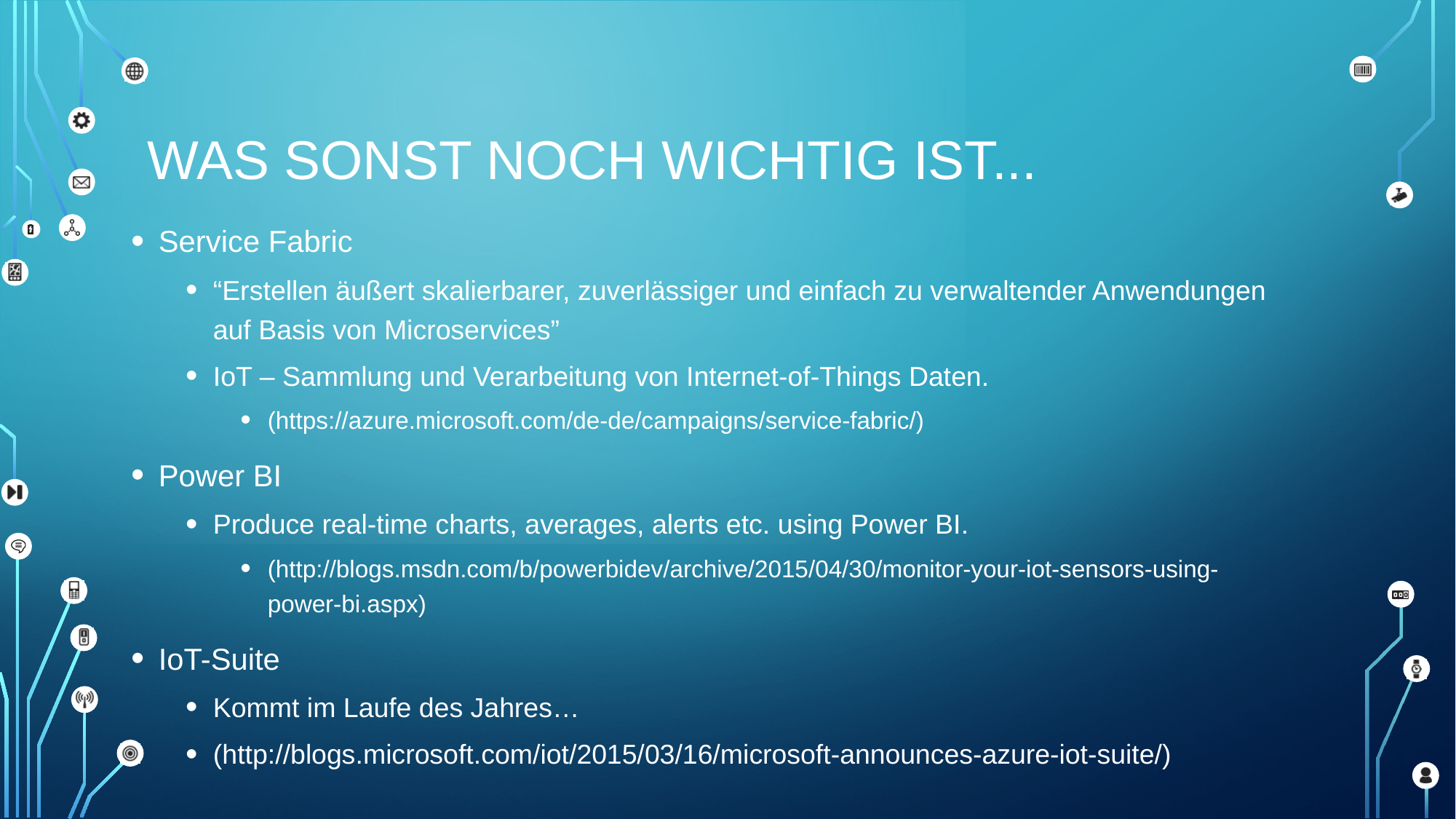

# Was sonst noch wichtig ist...
Service Fabric
“Erstellen äußert skalierbarer, zuverlässiger und einfach zu verwaltender Anwendungen auf Basis von Microservices”
IoT – Sammlung und Verarbeitung von Internet-of-Things Daten.
(https://azure.microsoft.com/de-de/campaigns/service-fabric/)
Power BI
Produce real-time charts, averages, alerts etc. using Power BI.
(http://blogs.msdn.com/b/powerbidev/archive/2015/04/30/monitor-your-iot-sensors-using-power-bi.aspx)
IoT-Suite
Kommt im Laufe des Jahres…
(http://blogs.microsoft.com/iot/2015/03/16/microsoft-announces-azure-iot-suite/)